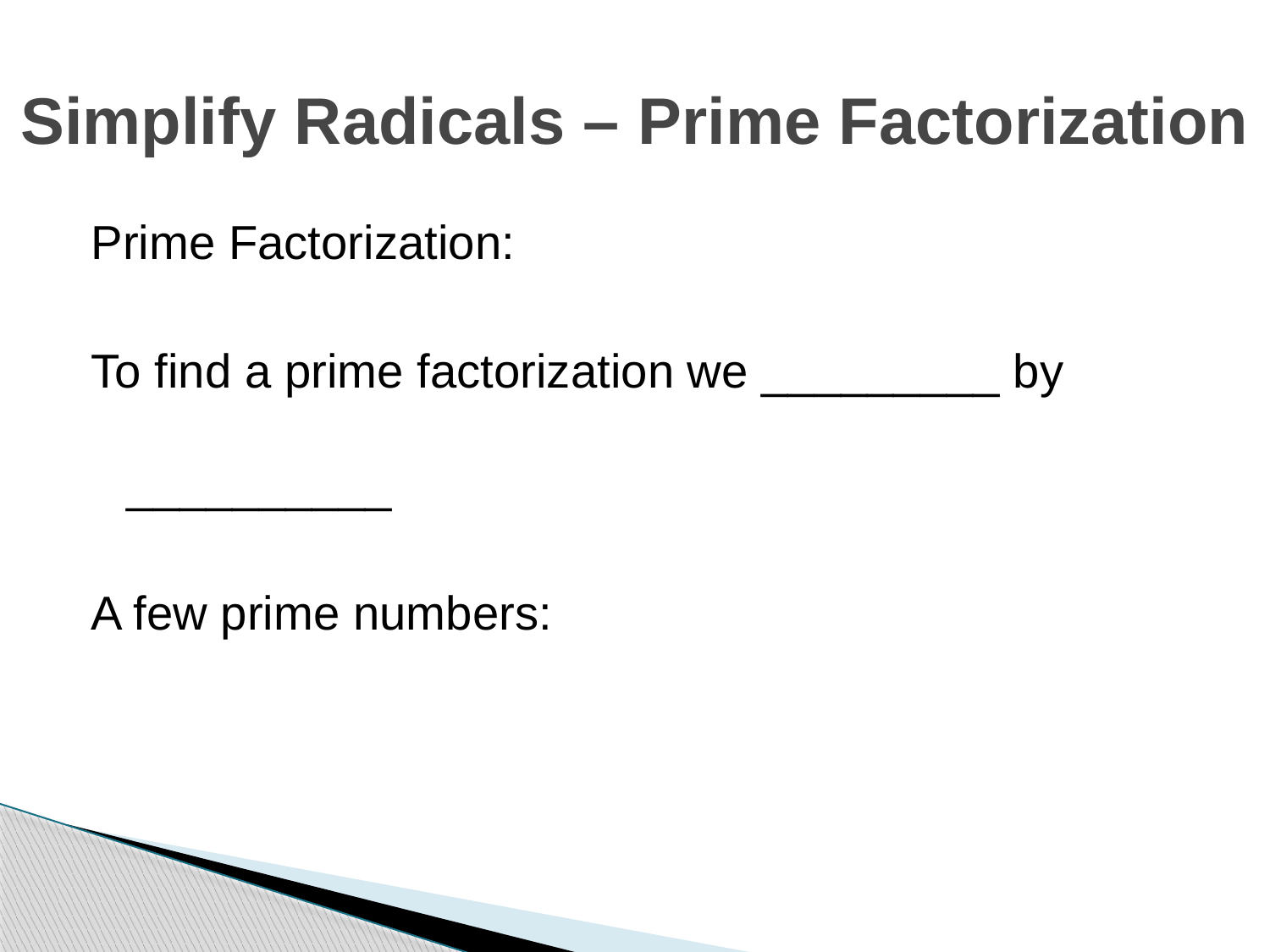

# Simplify Radicals – Prime Factorization
Prime Factorization:

To find a prime factorization we _________ by
__________

A few prime numbers: